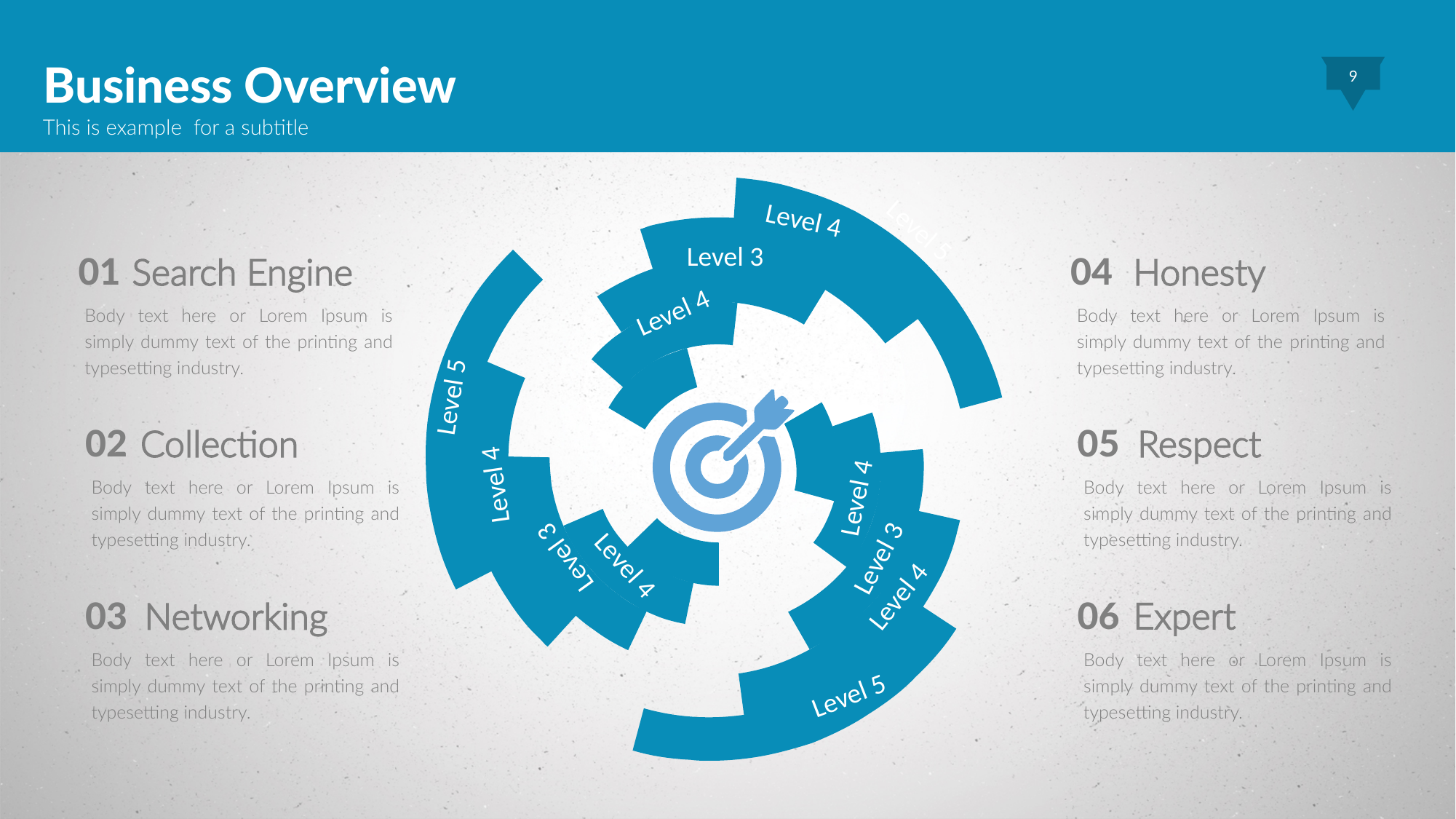

Business Overview
This is example  for a subtitle

9

Level 4
Level 5
Level 3
01
Search Engine
Body text here or Lorem Ipsum is simply dummy text of the printing and typesetting industry.
04
Honesty
Body text here or Lorem Ipsum is simply dummy text of the printing and typesetting industry.
Level 4
Level 5

02
Collection
Body text here or Lorem Ipsum is simply dummy text of the printing and typesetting industry.
05
Respect
Body text here or Lorem Ipsum is simply dummy text of the printing and typesetting industry.
Level 4
Level 4
Level 3
Level 3
Level 4
Level 4
Expert
Body text here or Lorem Ipsum is simply dummy text of the printing and typesetting industry.
06
03
Networking
Body text here or Lorem Ipsum is simply dummy text of the printing and typesetting industry.
Level 5